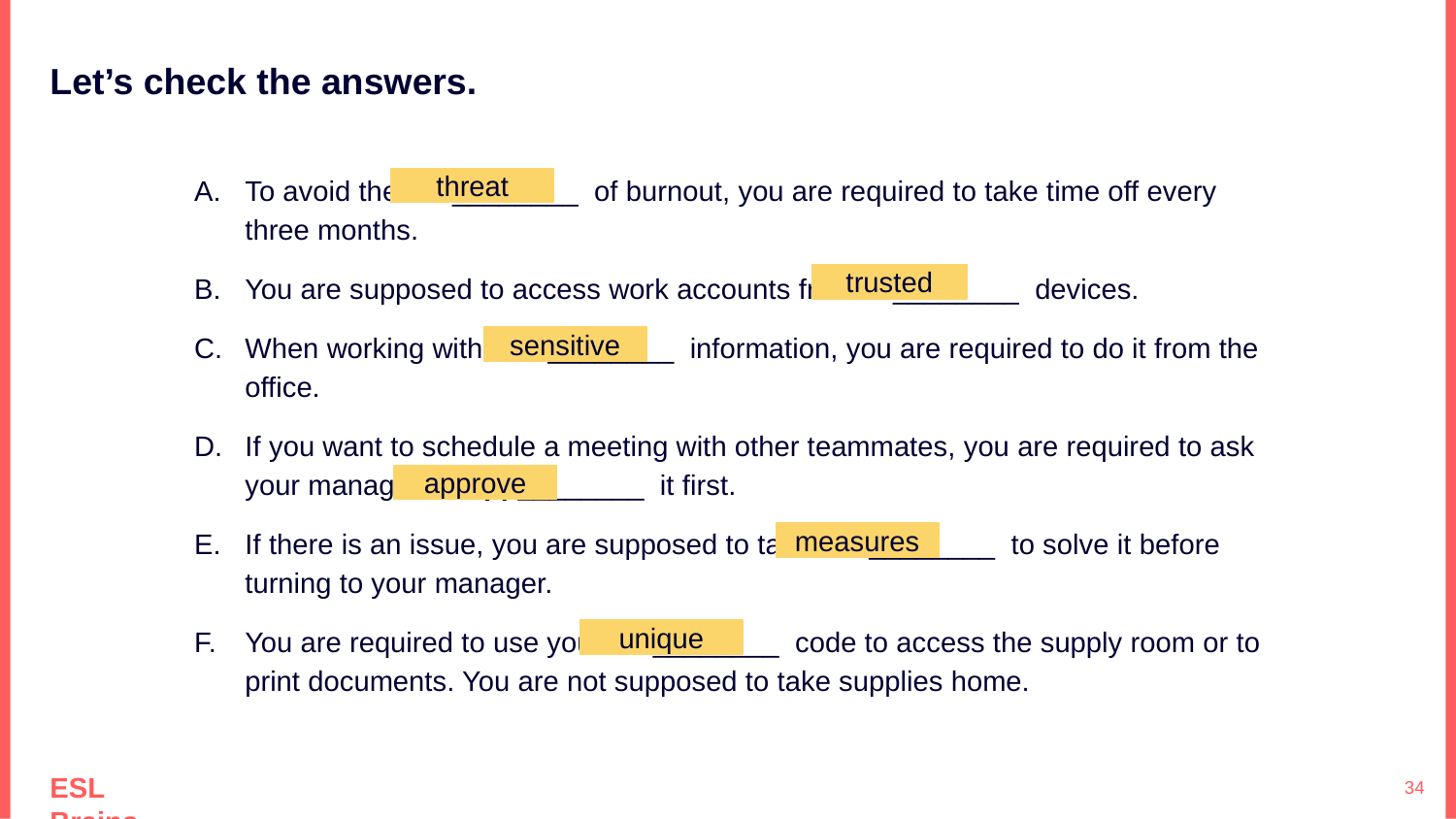

Let’s check the answers.
To avoid the  thr________  of burnout, you are required to take time off every three months.
You are supposed to access work accounts from  tr________  devices.
When working with  sen________  information, you are required to do it from the office.
If you want to schedule a meeting with other teammates, you are required to ask your manager to  app________  it first.
If there is an issue, you are supposed to take  me________  to solve it before turning to your manager.
You are required to use your  un________  code to access the supply room or to print documents. You are not supposed to take supplies home.
threat
trusted
sensitive
approve
measures
unique
34